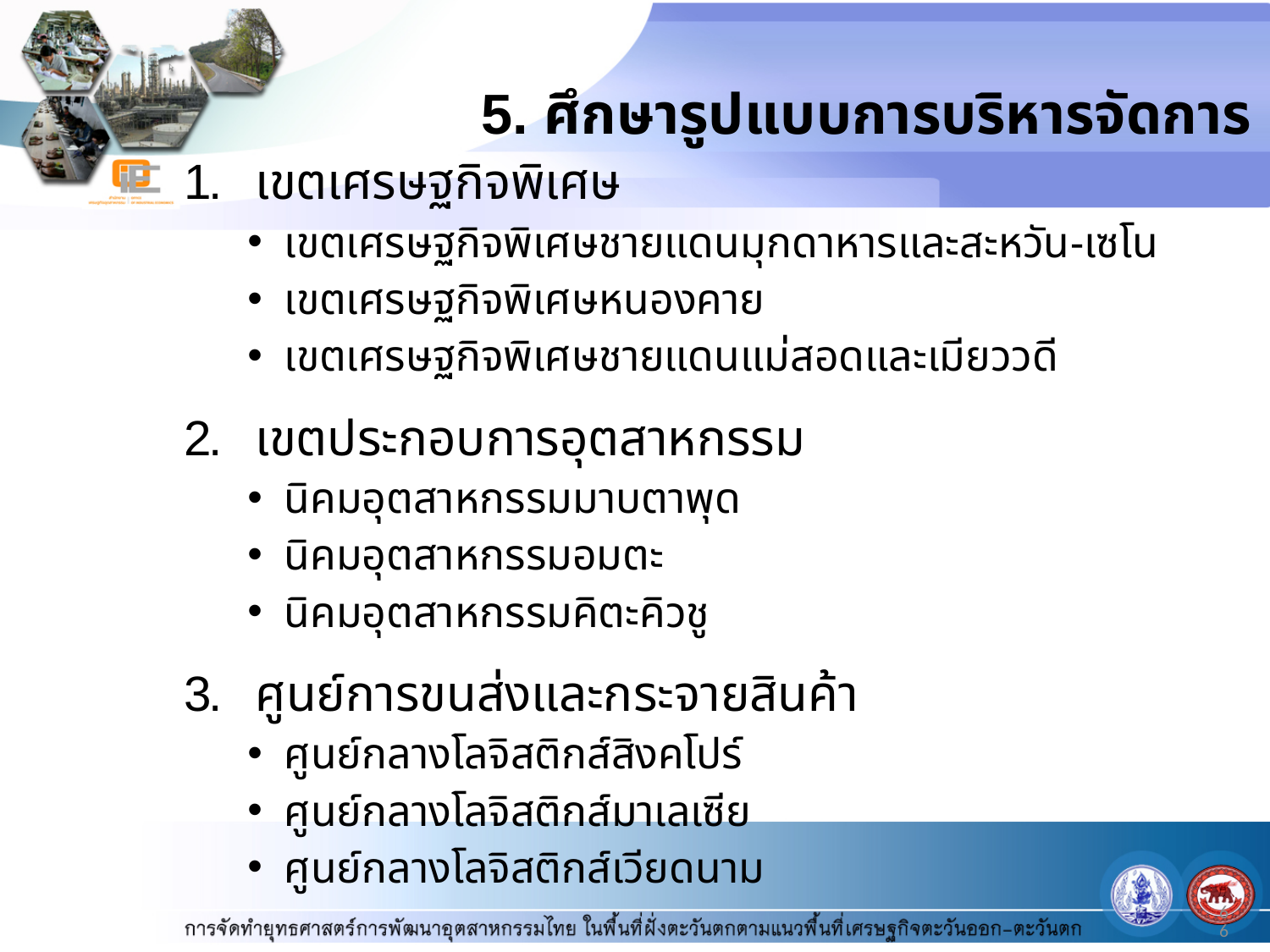

5. ศึกษารูปแบบการบริหารจัดการ
เขตเศรษฐกิจพิเศษ
เขตเศรษฐกิจพิเศษชายแดนมุกดาหารและสะหวัน-เซโน
เขตเศรษฐกิจพิเศษหนองคาย
เขตเศรษฐกิจพิเศษชายแดนแม่สอดและเมียววดี

เขตประกอบการอุตสาหกรรม
นิคมอุตสาหกรรมมาบตาพุด
นิคมอุตสาหกรรมอมตะ
นิคมอุตสาหกรรมคิตะคิวชู

ศูนย์การขนส่งและกระจายสินค้า
ศูนย์กลางโลจิสติกส์สิงคโปร์
ศูนย์กลางโลจิสติกส์มาเลเซีย
ศูนย์กลางโลจิสติกส์เวียดนาม
66